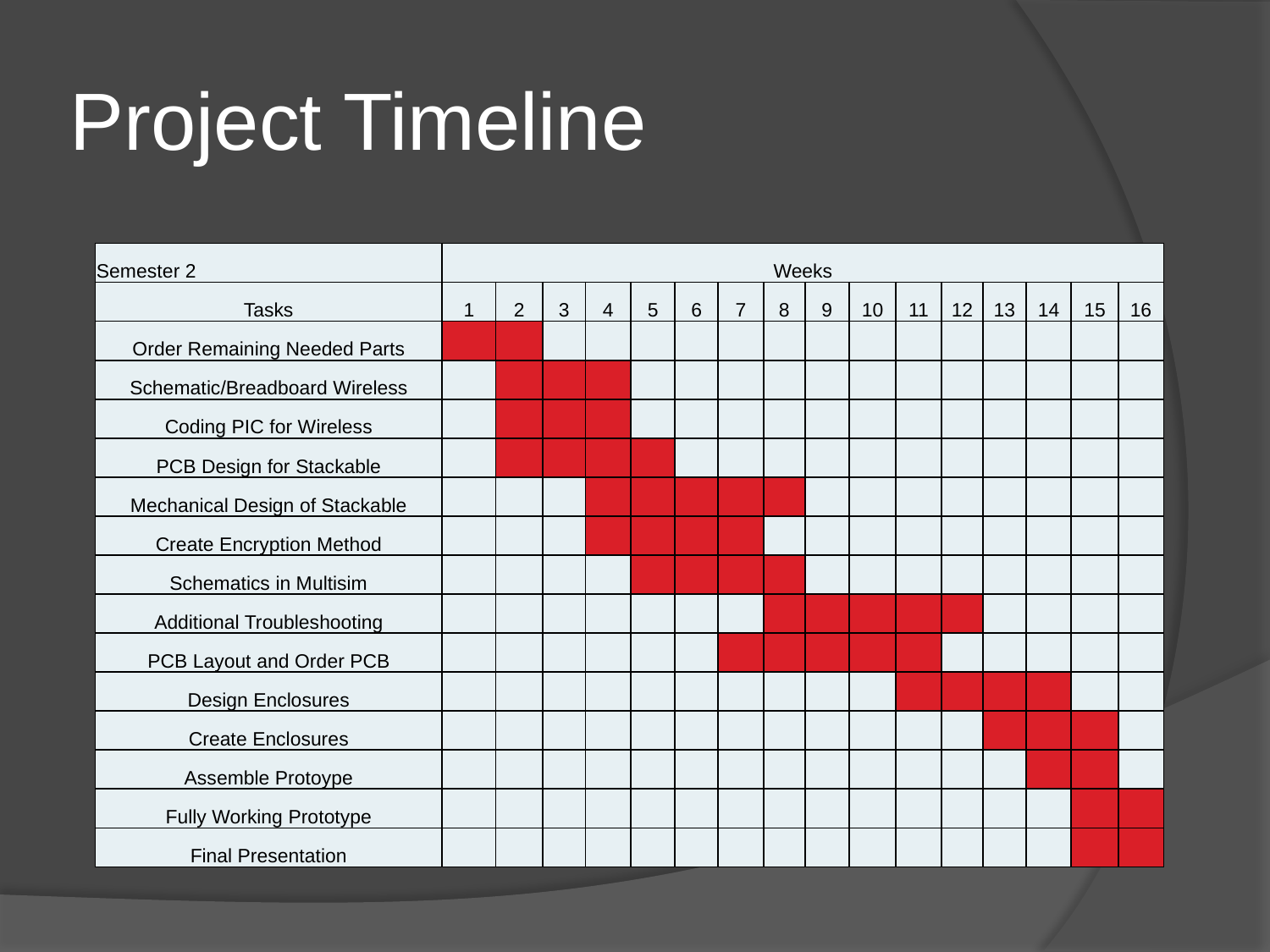

# Project Timeline
| Semester 2 | Weeks |  |  |  |  |  |  |  |  |  |  |  |  |  |  |  |
| --- | --- | --- | --- | --- | --- | --- | --- | --- | --- | --- | --- | --- | --- | --- | --- | --- |
| Tasks | 1 | 2 | 3 | 4 | 5 | 6 | 7 | 8 | 9 | 10 | 11 | 12 | 13 | 14 | 15 | 16 |
| Order Remaining Needed Parts |  |  |  |  |  |  |  |  |  |  |  |  |  |  |  |  |
| Schematic/Breadboard Wireless |  |  |  |  |  |  |  |  |  |  |  |  |  |  |  |  |
| Coding PIC for Wireless |  |  |  |  |  |  |  |  |  |  |  |  |  |  |  |  |
| PCB Design for Stackable |  |  |  |  |  |  |  |  |  |  |  |  |  |  |  |  |
| Mechanical Design of Stackable |  |  |  |  |  |  |  |  |  |  |  |  |  |  |  |  |
| Create Encryption Method |  |  |  |  |  |  |  |  |  |  |  |  |  |  |  |  |
| Schematics in Multisim |  |  |  |  |  |  |  |  |  |  |  |  |  |  |  |  |
| Additional Troubleshooting |  |  |  |  |  |  |  |  |  |  |  |  |  |  |  |  |
| PCB Layout and Order PCB |  |  |  |  |  |  |  |  |  |  |  |  |  |  |  |  |
| Design Enclosures |  |  |  |  |  |  |  |  |  |  |  |  |  |  |  |  |
| Create Enclosures |  |  |  |  |  |  |  |  |  |  |  |  |  |  |  |  |
| Assemble Protoype |  |  |  |  |  |  |  |  |  |  |  |  |  |  |  |  |
| Fully Working Prototype |  |  |  |  |  |  |  |  |  |  |  |  |  |  |  |  |
| Final Presentation |  |  |  |  |  |  |  |  |  |  |  |  |  |  |  |  |